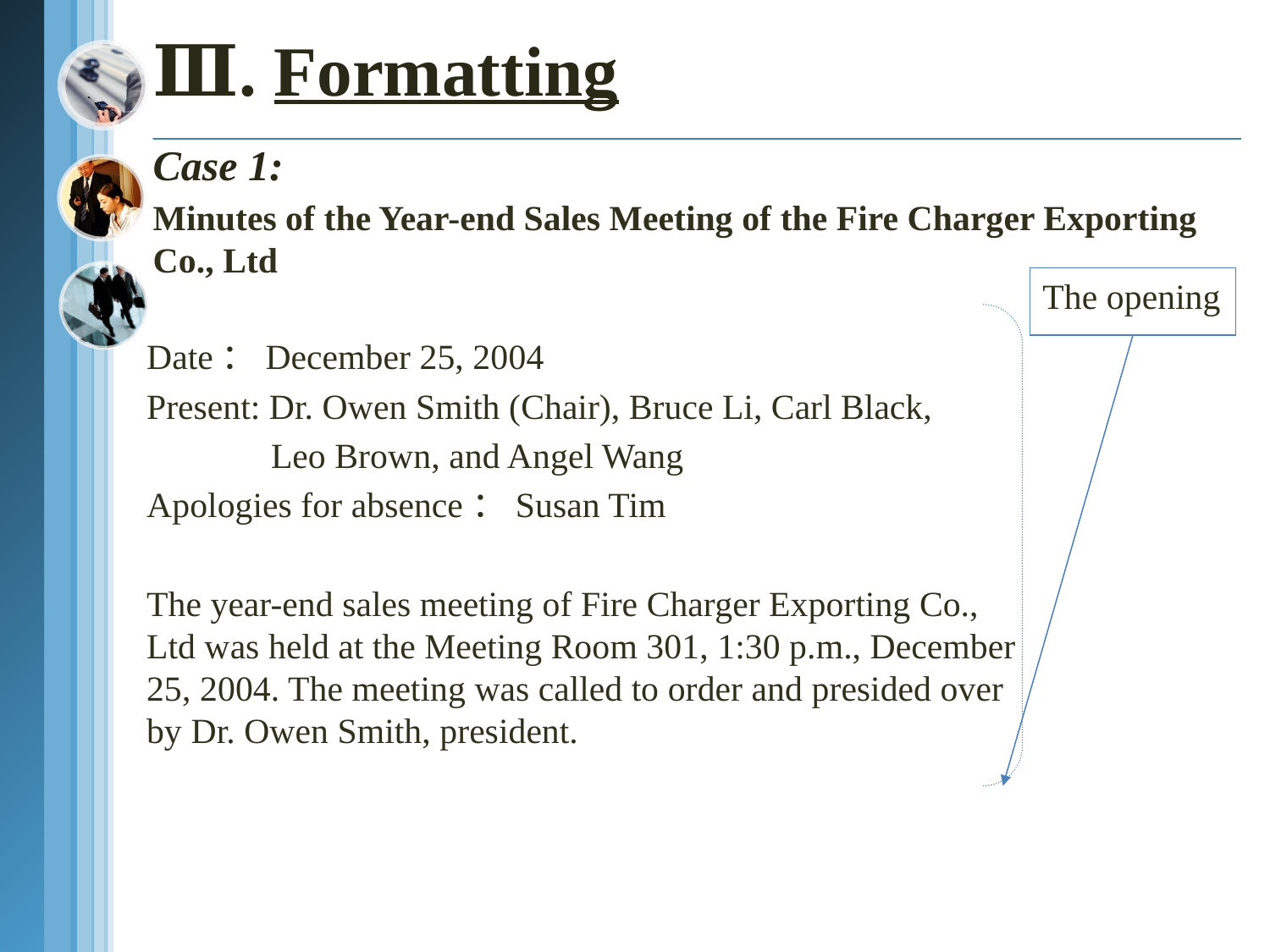

Ⅲ. Formatting
Case 1:
Minutes of the Year-end Sales Meeting of the Fire Charger Exporting Co., Ltd
The opening

Date：December 25, 2004
Present: Dr. Owen Smith (Chair), Bruce Li, Carl Black,
              Leo Brown, and Angel Wang
Apologies for absence：Susan Tim

The year-end sales meeting of Fire Charger Exporting Co., Ltd was held at the Meeting Room 301, 1:30 p.m., December 25, 2004. The meeting was called to order and presided over by Dr. Owen Smith, president.